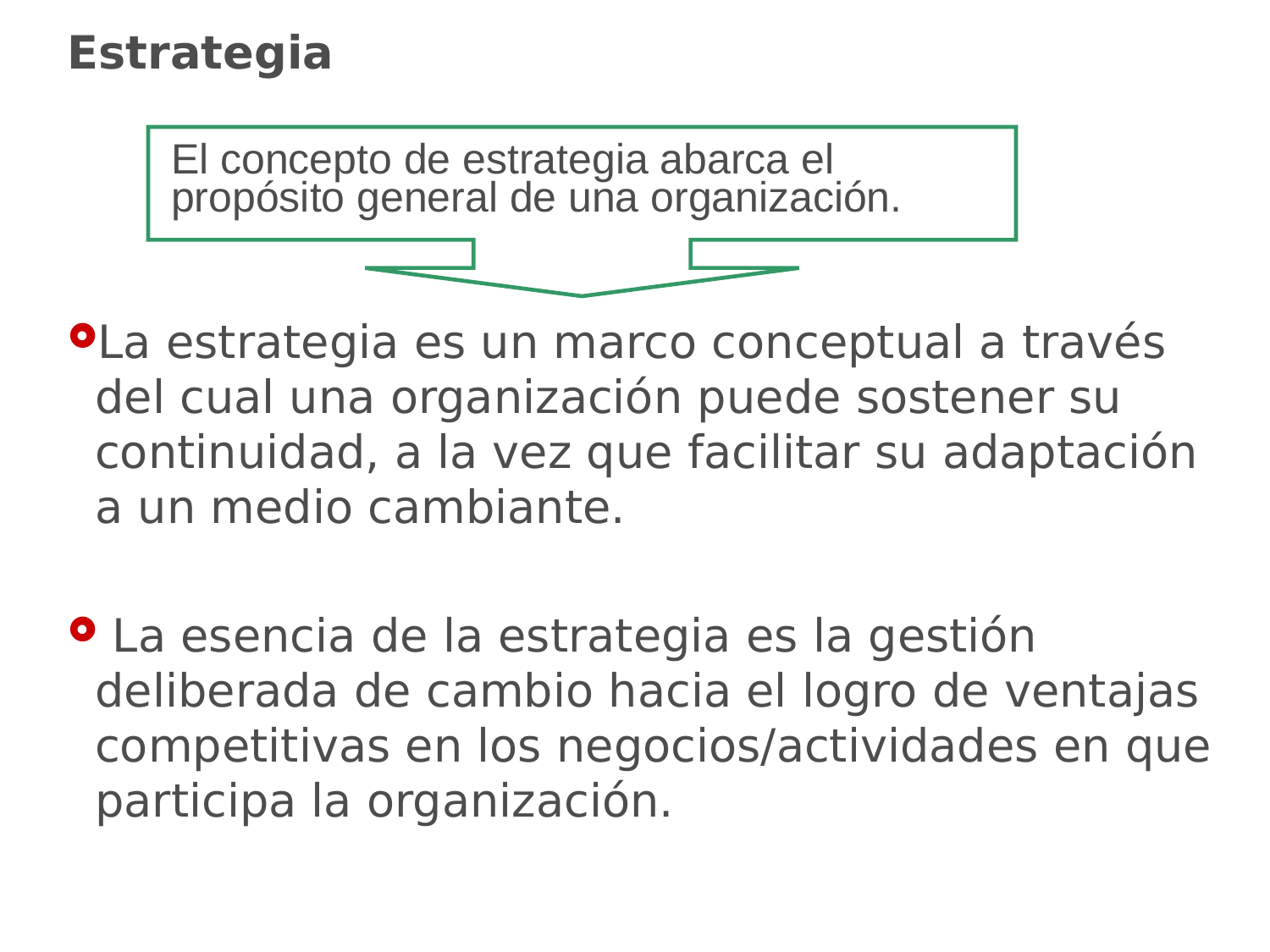

Estrategia

La estrategia es un marco conceptual a través del cual una organización puede sostener su continuidad, a la vez que facilitar su adaptación a un medio cambiante.

 La esencia de la estrategia es la gestión deliberada de cambio hacia el logro de ventajas competitivas en los negocios/actividades en que participa la organización.

El concepto de estrategia abarca el propósito general de una organización.